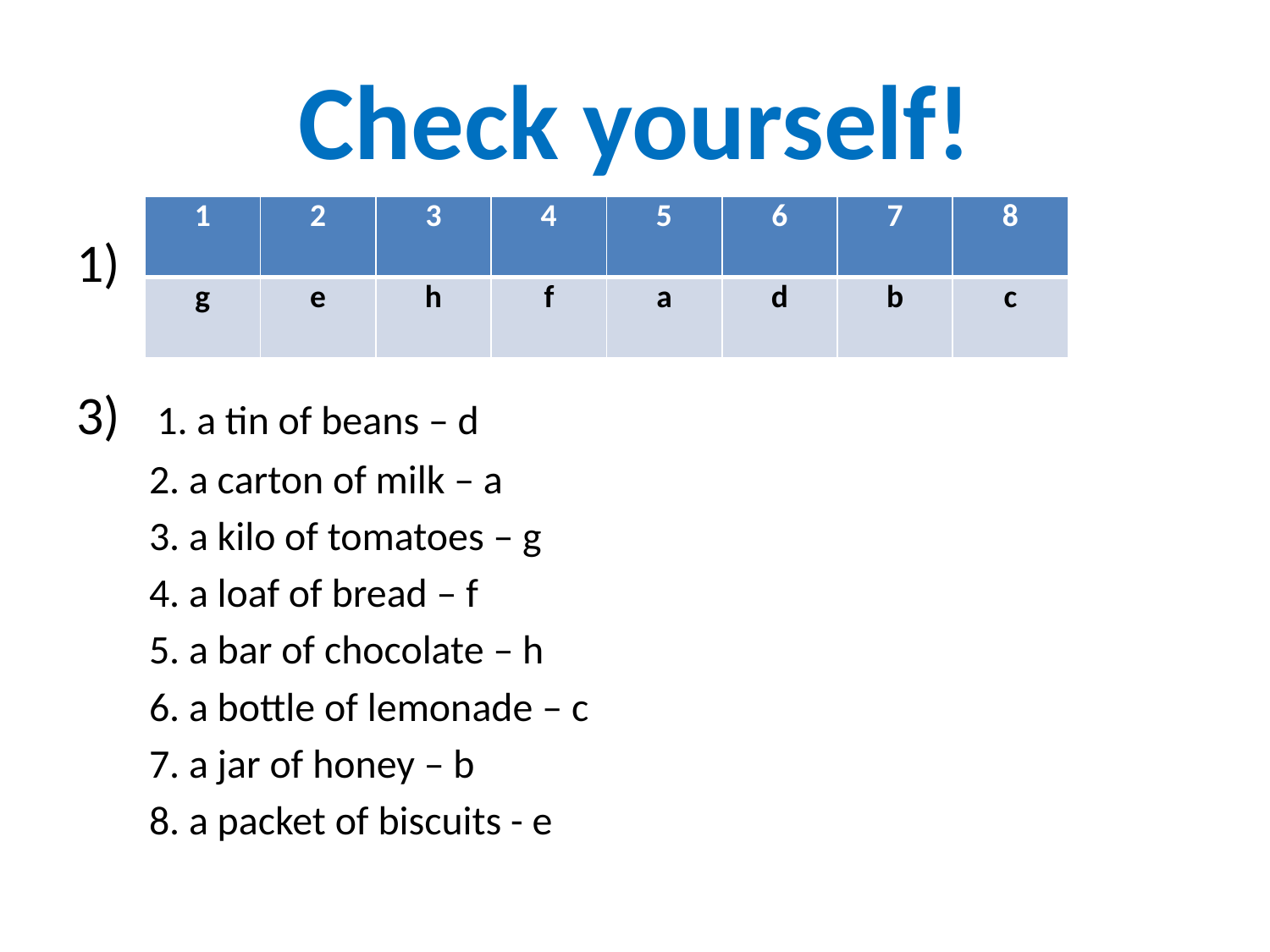

# Check yourself!
| 1 | 2 | 3 | 4 | 5 | 6 | 7 | 8 |
| --- | --- | --- | --- | --- | --- | --- | --- |
| g | e | h | f | a | d | b | c |
1)

3)   1. a tin of beans – d
        2. a carton of milk – a
        3. a kilo of tomatoes – g
        4. a loaf of bread – f
        5. a bar of chocolate – h
        6. a bottle of lemonade – c
        7. a jar of honey – b
        8. a packet of biscuits - e